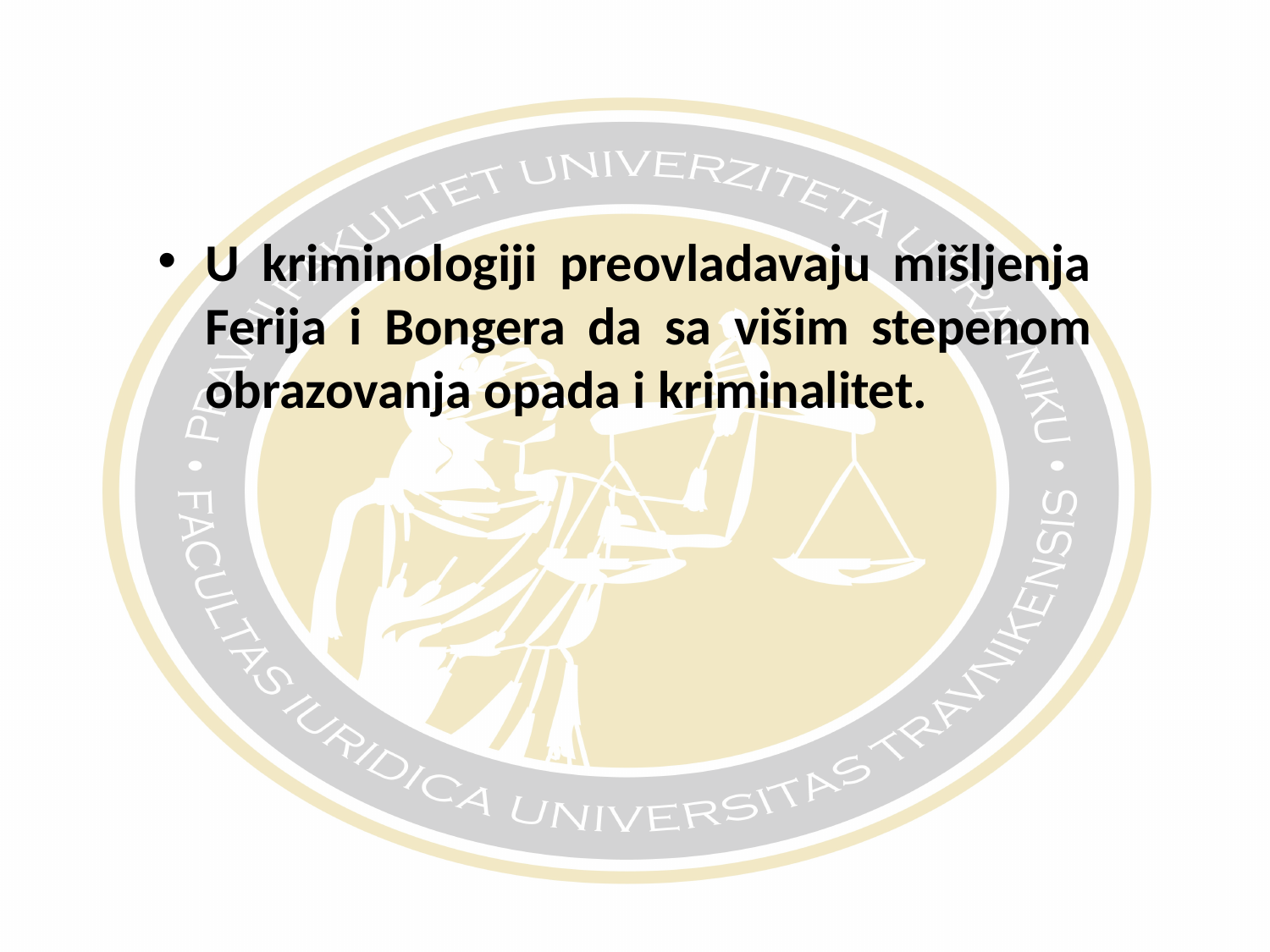

#
U kriminologiji preovladavaju mišljenja Ferija i Bongera da sa višim stepenom obrazovanja opada i kriminalitet.